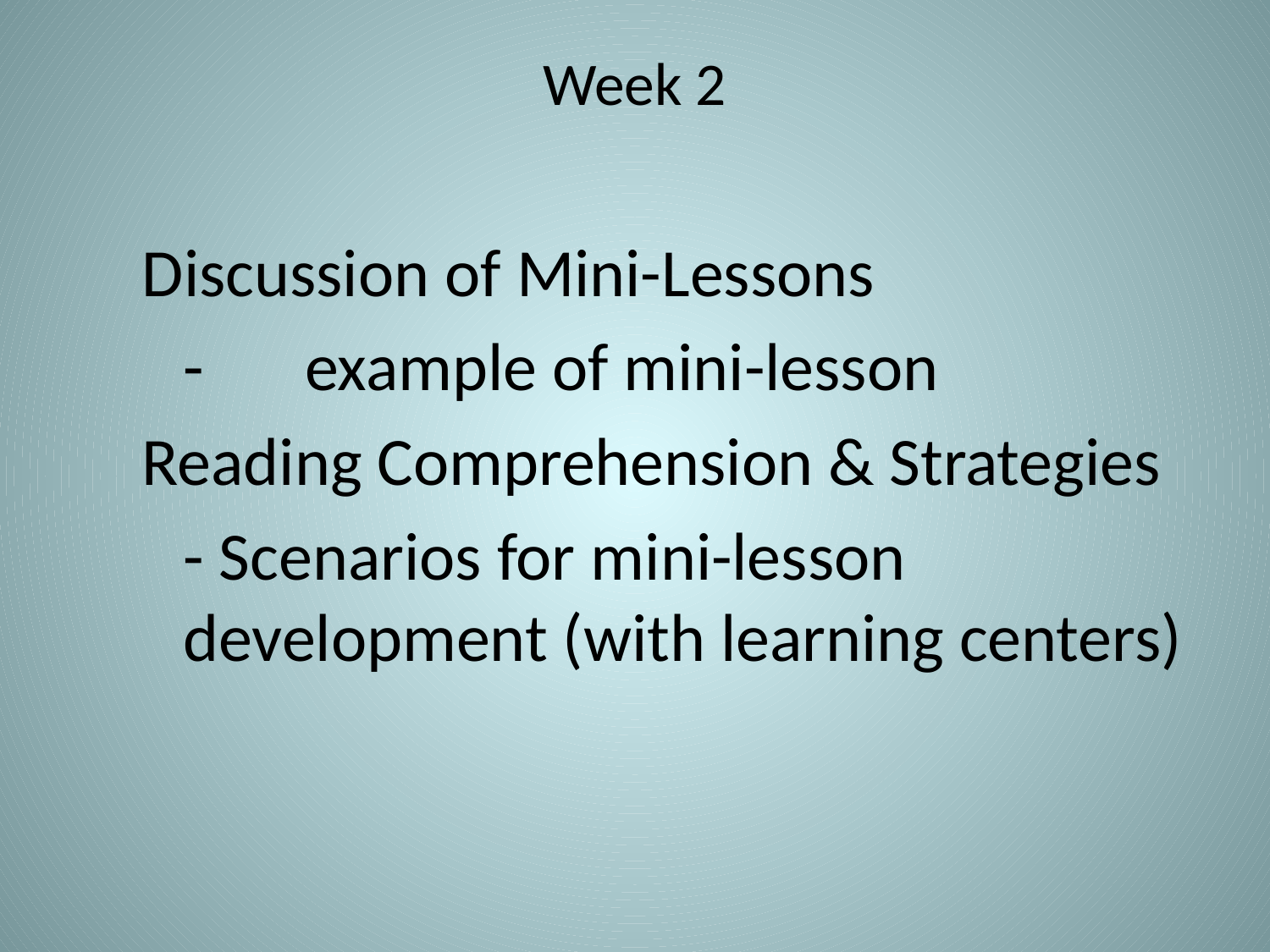

# Week 2
Discussion of Mini-Lessons
	-	example of mini-lesson
Reading Comprehension & Strategies
	- Scenarios for mini-lesson development (with learning centers)